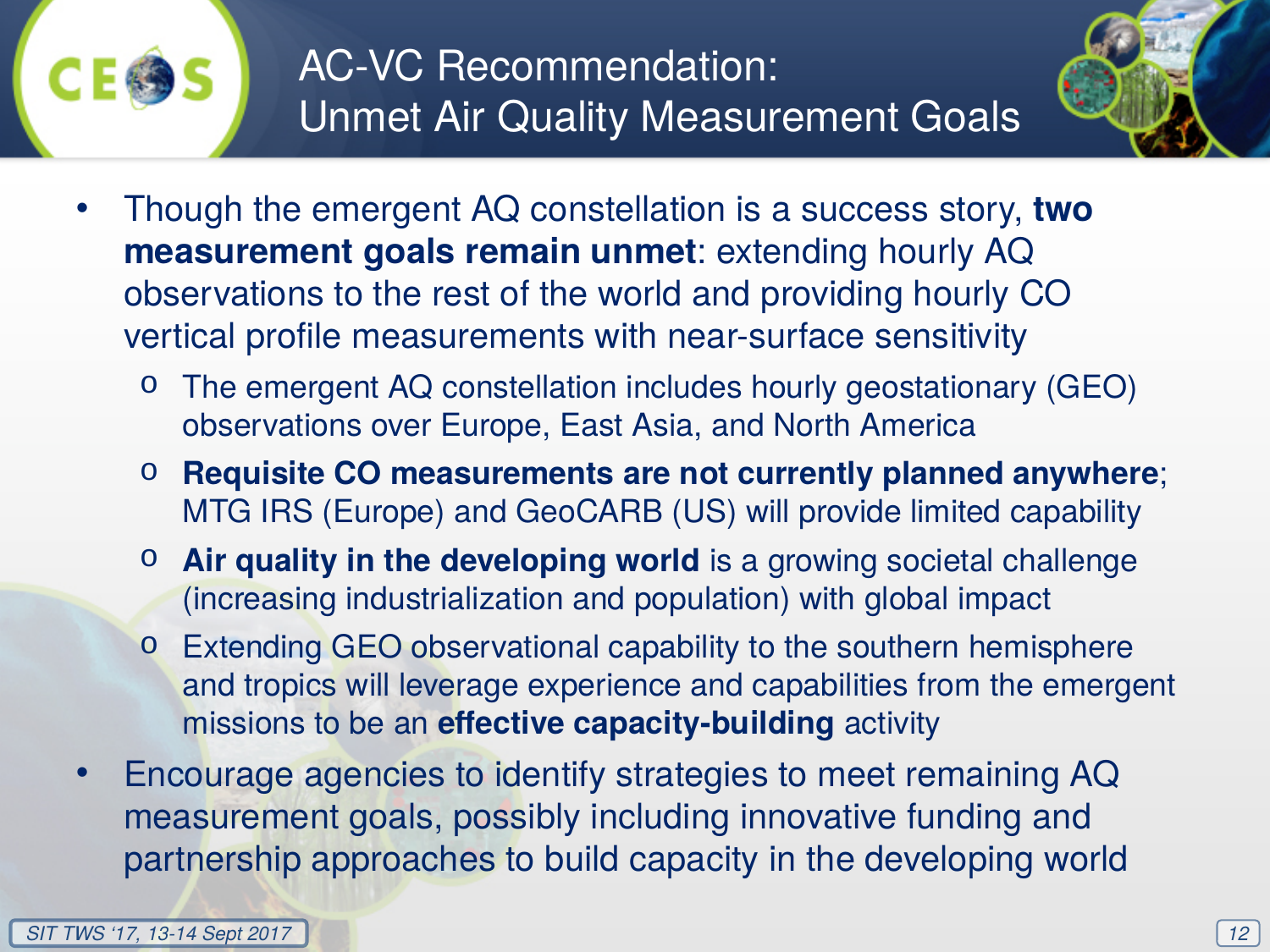

AC-VC Recommendation:
Unmet Air Quality Measurement Goals
Though the emergent AQ constellation is a success story, two measurement goals remain unmet: extending hourly AQ observations to the rest of the world and providing hourly CO vertical profile measurements with near-surface sensitivity
The emergent AQ constellation includes hourly geostationary (GEO) observations over Europe, East Asia, and North America
Requisite CO measurements are not currently planned anywhere; MTG IRS (Europe) and GeoCARB (US) will provide limited capability
Air quality in the developing world is a growing societal challenge (increasing industrialization and population) with global impact
Extending GEO observational capability to the southern hemisphere and tropics will leverage experience and capabilities from the emergent missions to be an effective capacity-building activity
Encourage agencies to identify strategies to meet remaining AQ measurement goals, possibly including innovative funding and partnership approaches to build capacity in the developing world
12